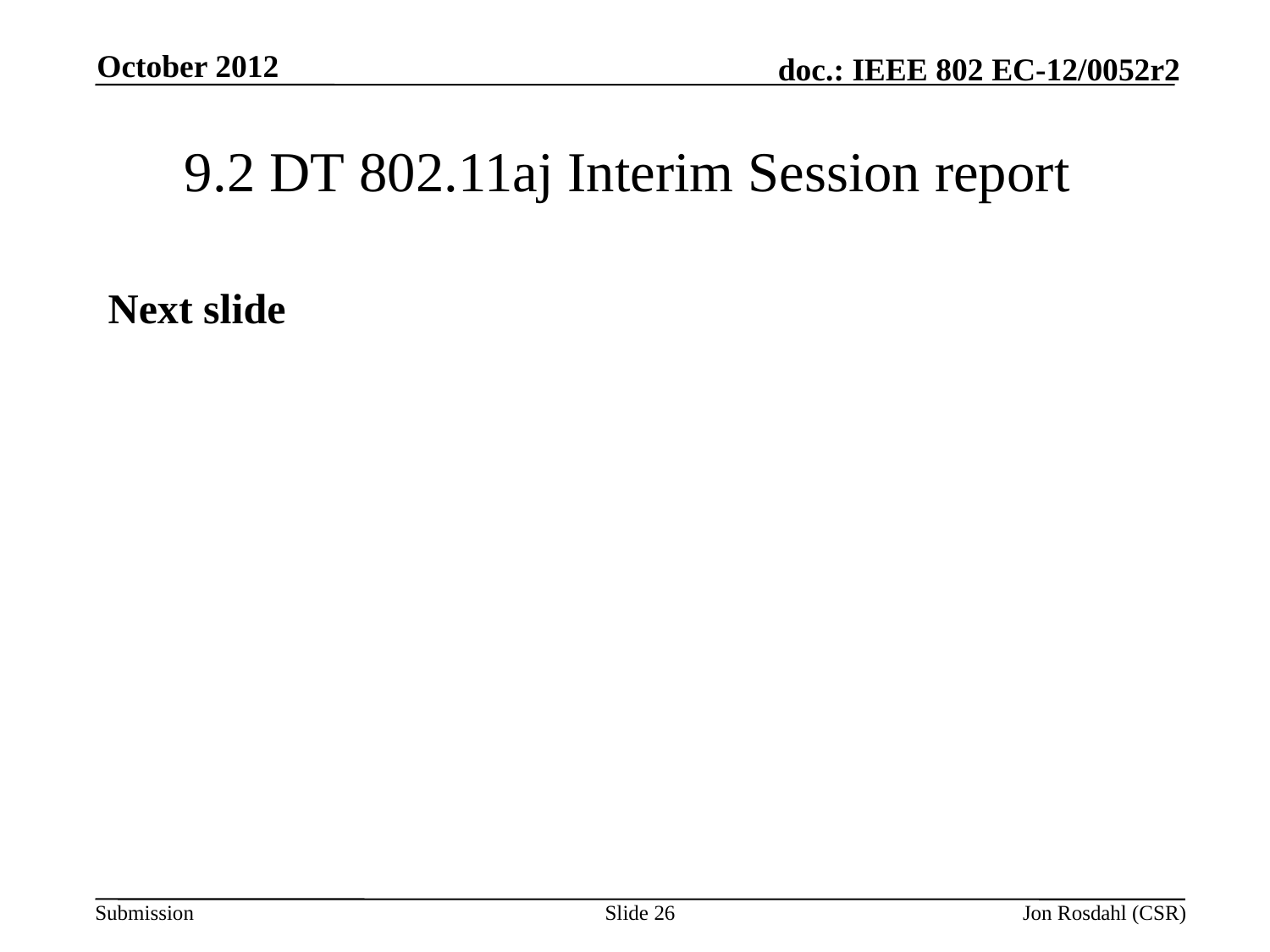

October 2012
# 9.2 DT 802.11aj Interim Session report
Next slide
Slide 26
Jon Rosdahl (CSR)